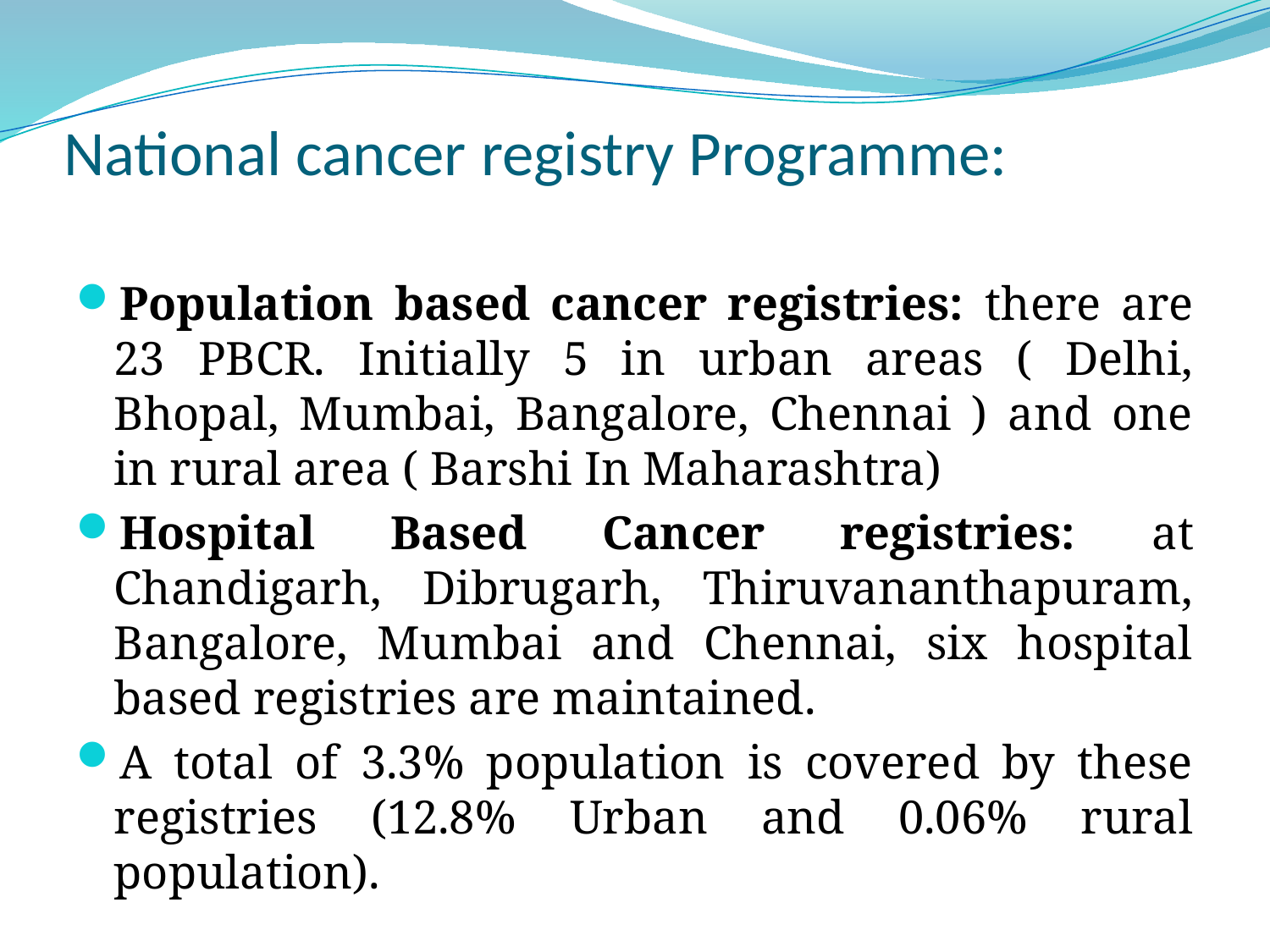

# National cancer registry Programme:
Population based cancer registries: there are 23 PBCR. Initially 5 in urban areas ( Delhi, Bhopal, Mumbai, Bangalore, Chennai ) and one in rural area ( Barshi In Maharashtra)
Hospital Based Cancer registries: at Chandigarh, Dibrugarh, Thiruvananthapuram, Bangalore, Mumbai and Chennai, six hospital based registries are maintained.
A total of 3.3% population is covered by these registries (12.8% Urban and 0.06% rural population).